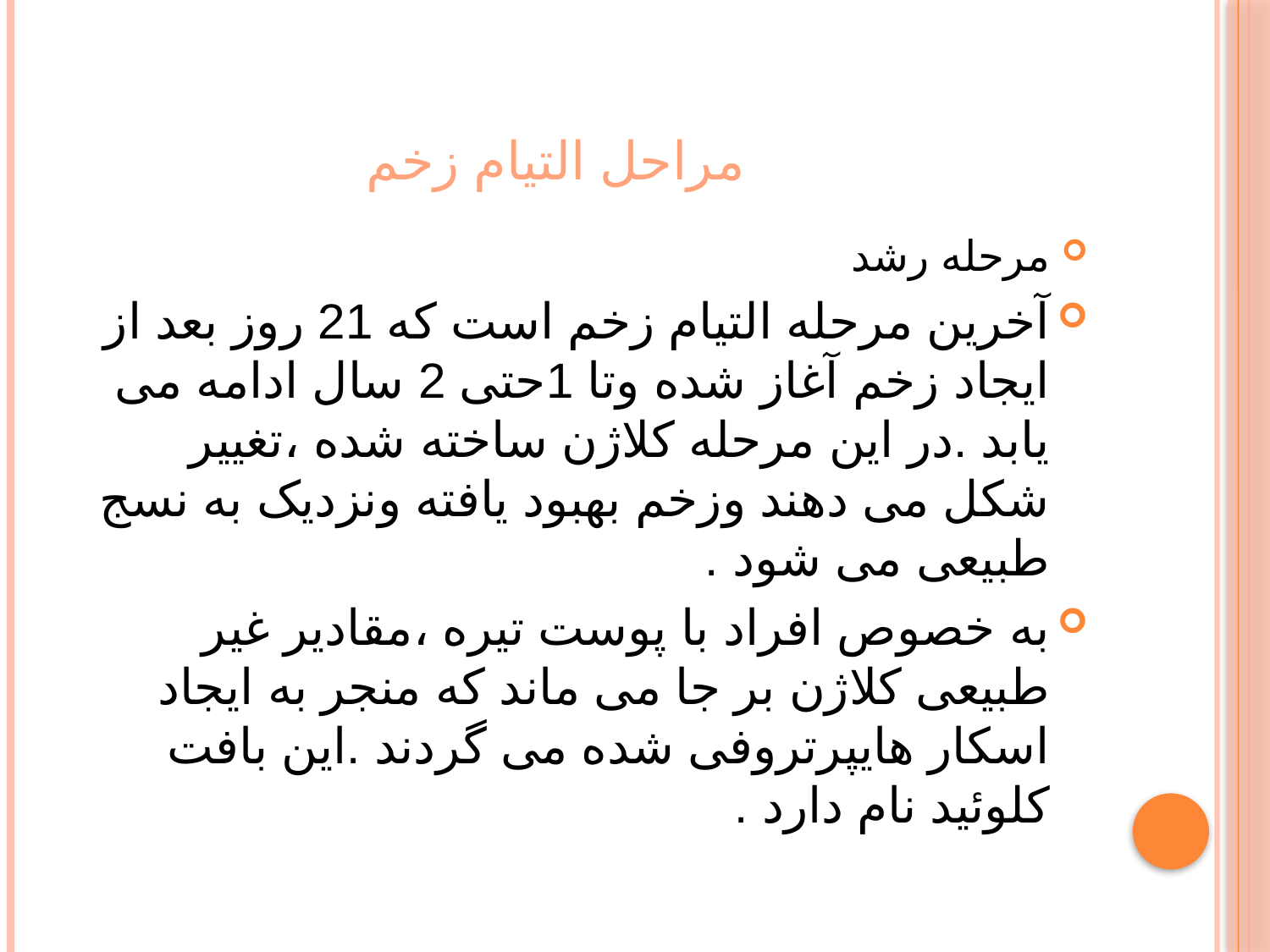

# مراحل التیام زخم
مرحله رشد
آخرین مرحله التیام زخم است که 21 روز بعد از ایجاد زخم آغاز شده وتا 1حتی 2 سال ادامه می یابد .در این مرحله کلاژن ساخته شده ،تغییر شکل می دهند وزخم بهبود یافته ونزدیک به نسج طبیعی می شود .
به خصوص افراد با پوست تیره ،مقادیر غیر طبیعی کلاژن بر جا می ماند که منجر به ایجاد اسکار هایپرتروفی شده می گردند .این بافت کلوئید نام دارد .